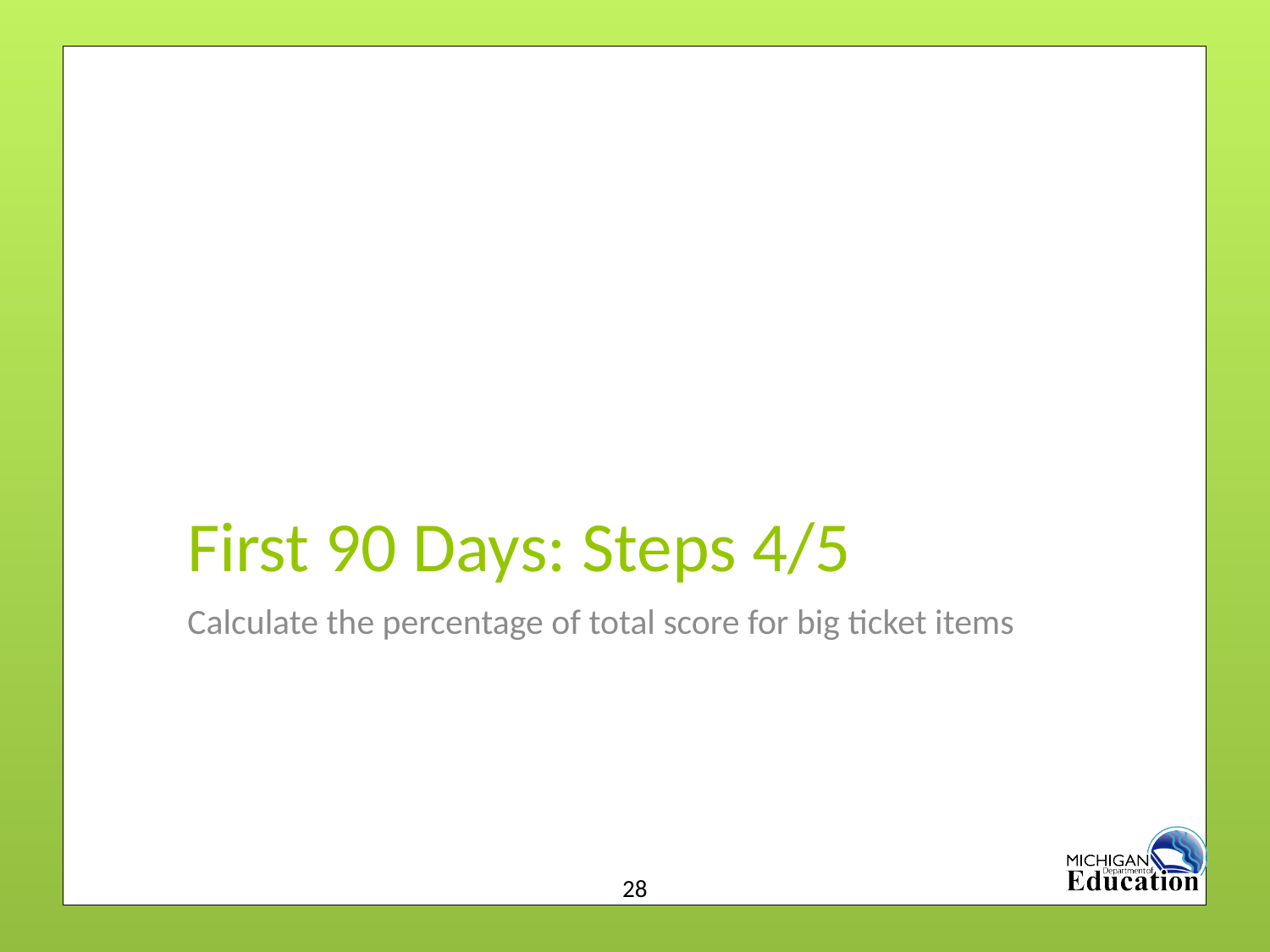

# First 90 Days: Steps 4/5
Calculate the percentage of total score for big ticket items